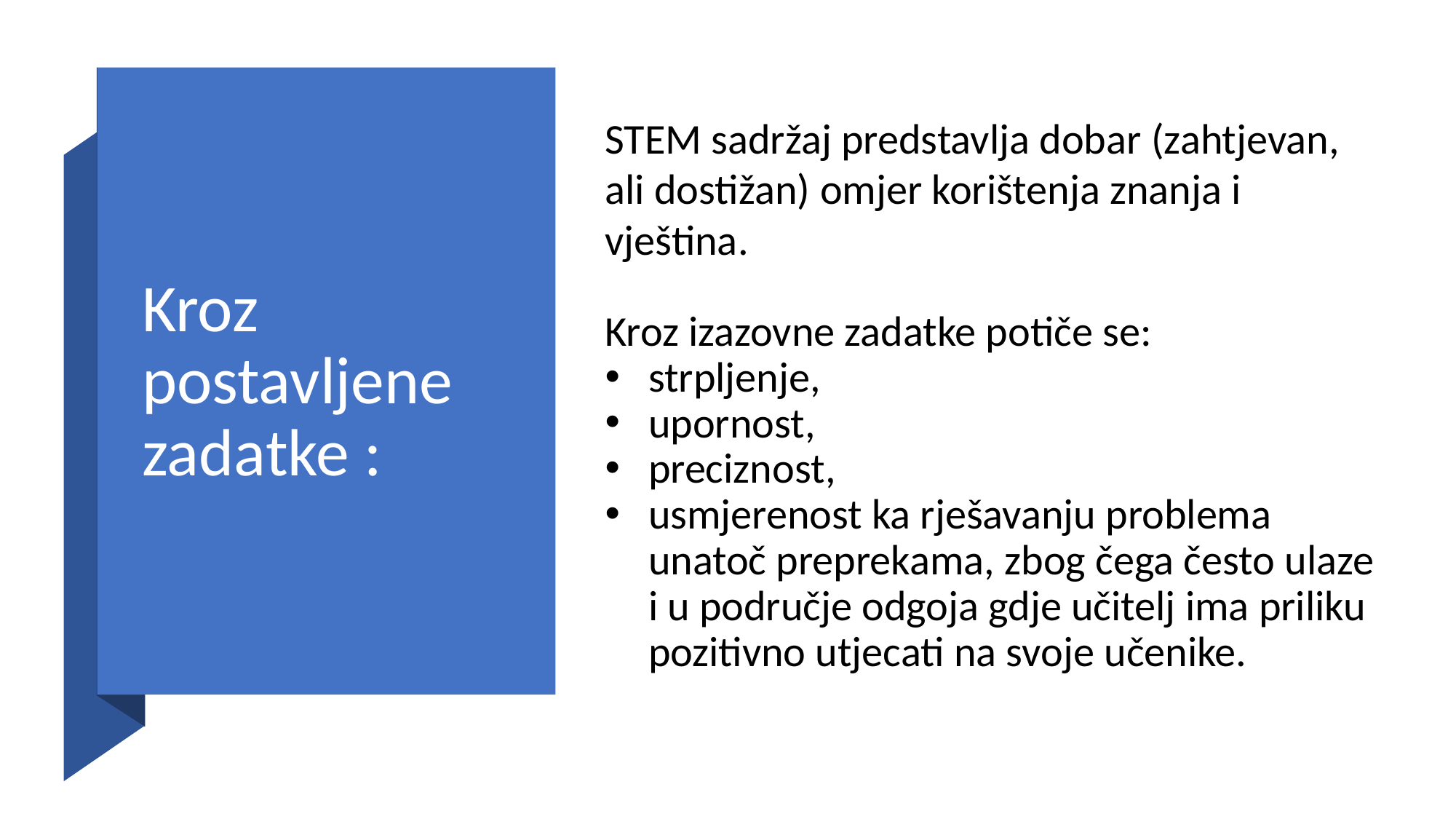

# Kroz postavljene zadatke :
STEM sadržaj predstavlja dobar (zahtjevan, ali dostižan) omjer korištenja znanja i vještina.

Kroz izazovne zadatke potiče se:
strpljenje,
upornost,
preciznost,
usmjerenost ka rješavanju problema unatoč preprekama, zbog čega često ulaze i u područje odgoja gdje učitelj ima priliku pozitivno utjecati na svoje učenike.